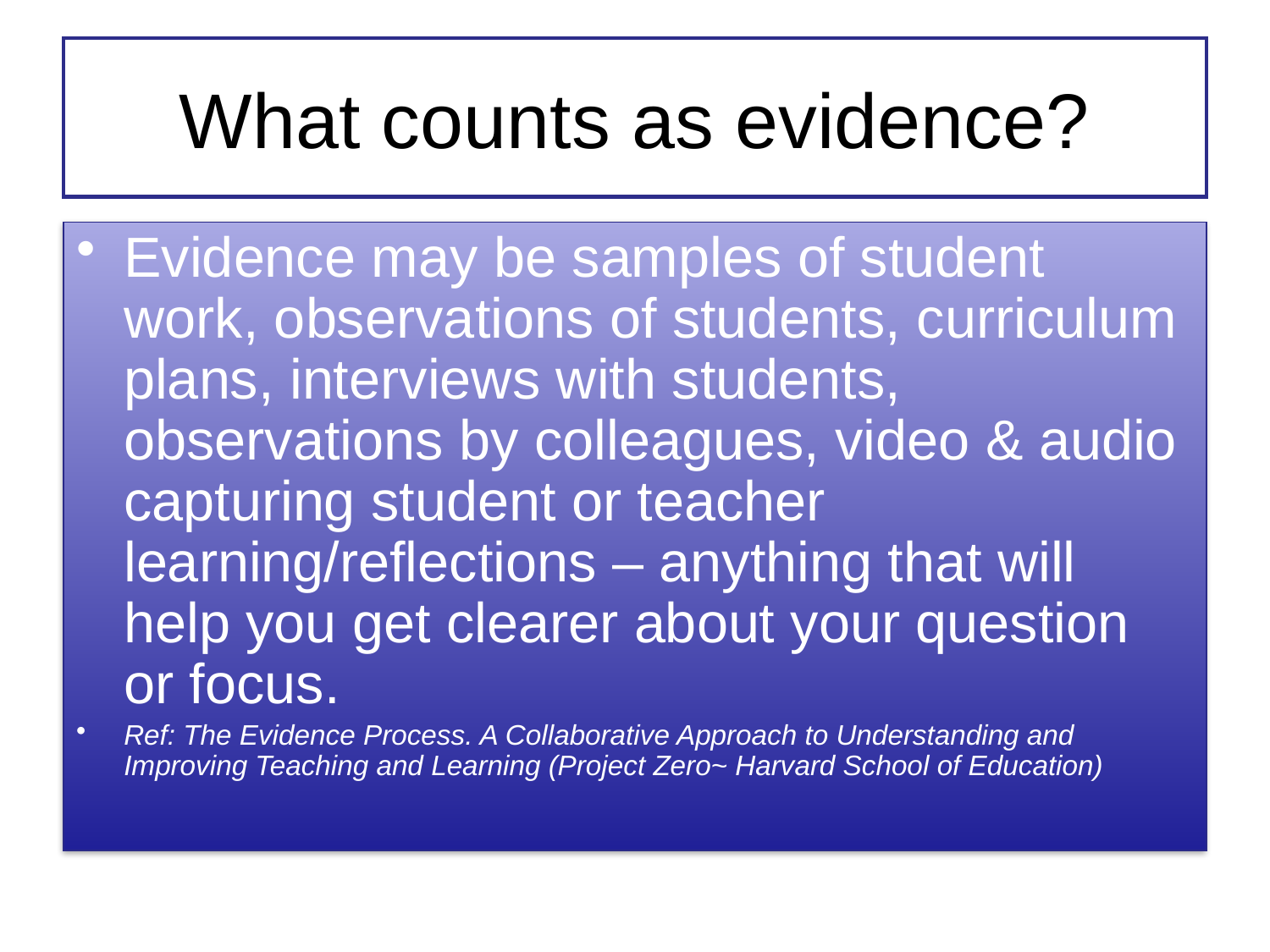

# What counts as evidence?
Evidence may be samples of student work, observations of students, curriculum plans, interviews with students, observations by colleagues, video & audio capturing student or teacher learning/reflections – anything that will help you get clearer about your question or focus.
Ref: The Evidence Process. A Collaborative Approach to Understanding and Improving Teaching and Learning (Project Zero~ Harvard School of Education)